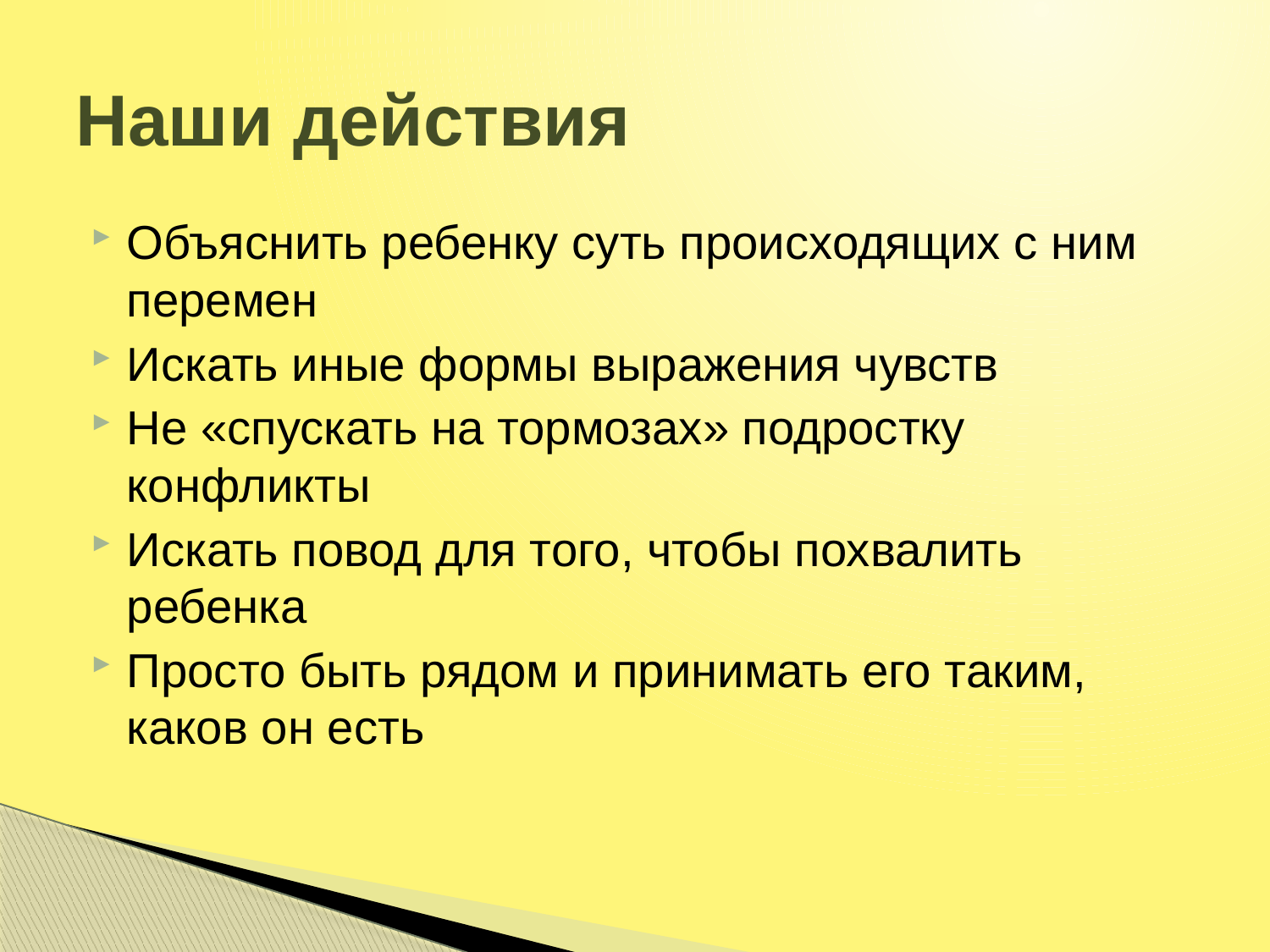

# Наши действия
Объяснить ребенку суть происходящих с ним перемен
Искать иные формы выражения чувств
Не «спускать на тормозах» подростку конфликты
Искать повод для того, чтобы похвалить ребенка
Просто быть рядом и принимать его таким, каков он есть